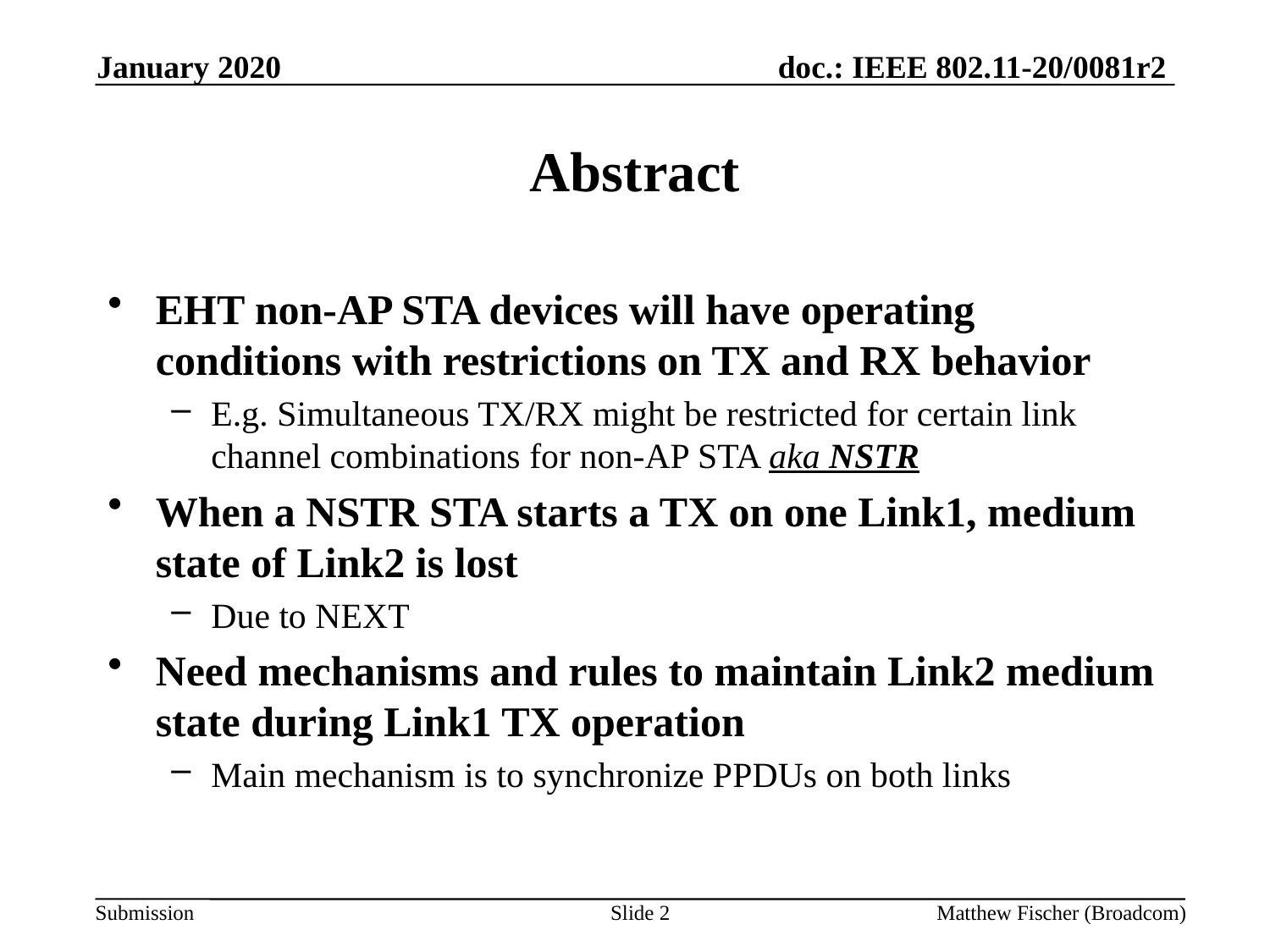

January 2020
# Abstract
EHT non-AP STA devices will have operating conditions with restrictions on TX and RX behavior
E.g. Simultaneous TX/RX might be restricted for certain link channel combinations for non-AP STA aka NSTR
When a NSTR STA starts a TX on one Link1, medium state of Link2 is lost
Due to NEXT
Need mechanisms and rules to maintain Link2 medium state during Link1 TX operation
Main mechanism is to synchronize PPDUs on both links
Slide 2
Matthew Fischer (Broadcom)